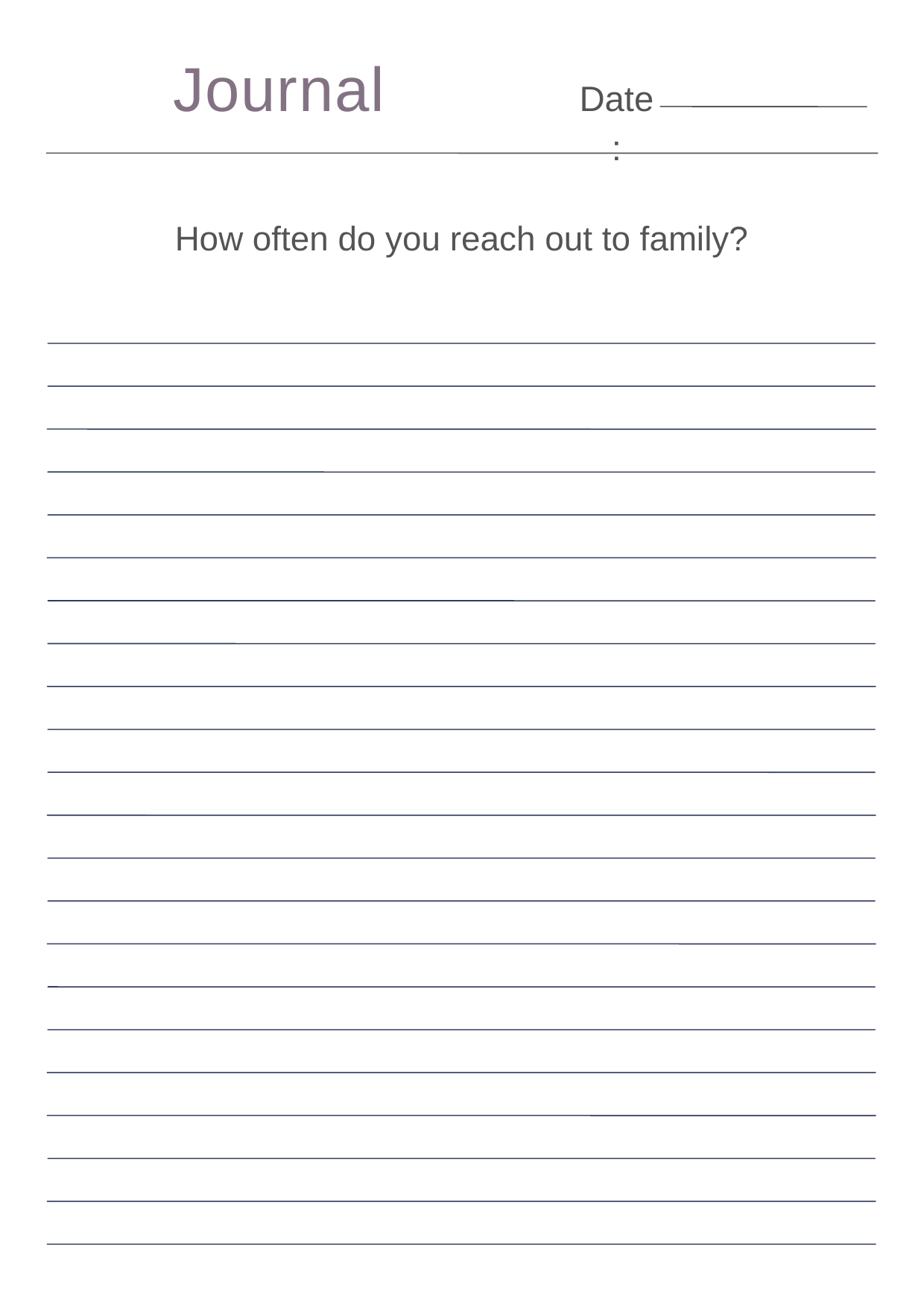

Journal
Date:

How often do you reach out to family?